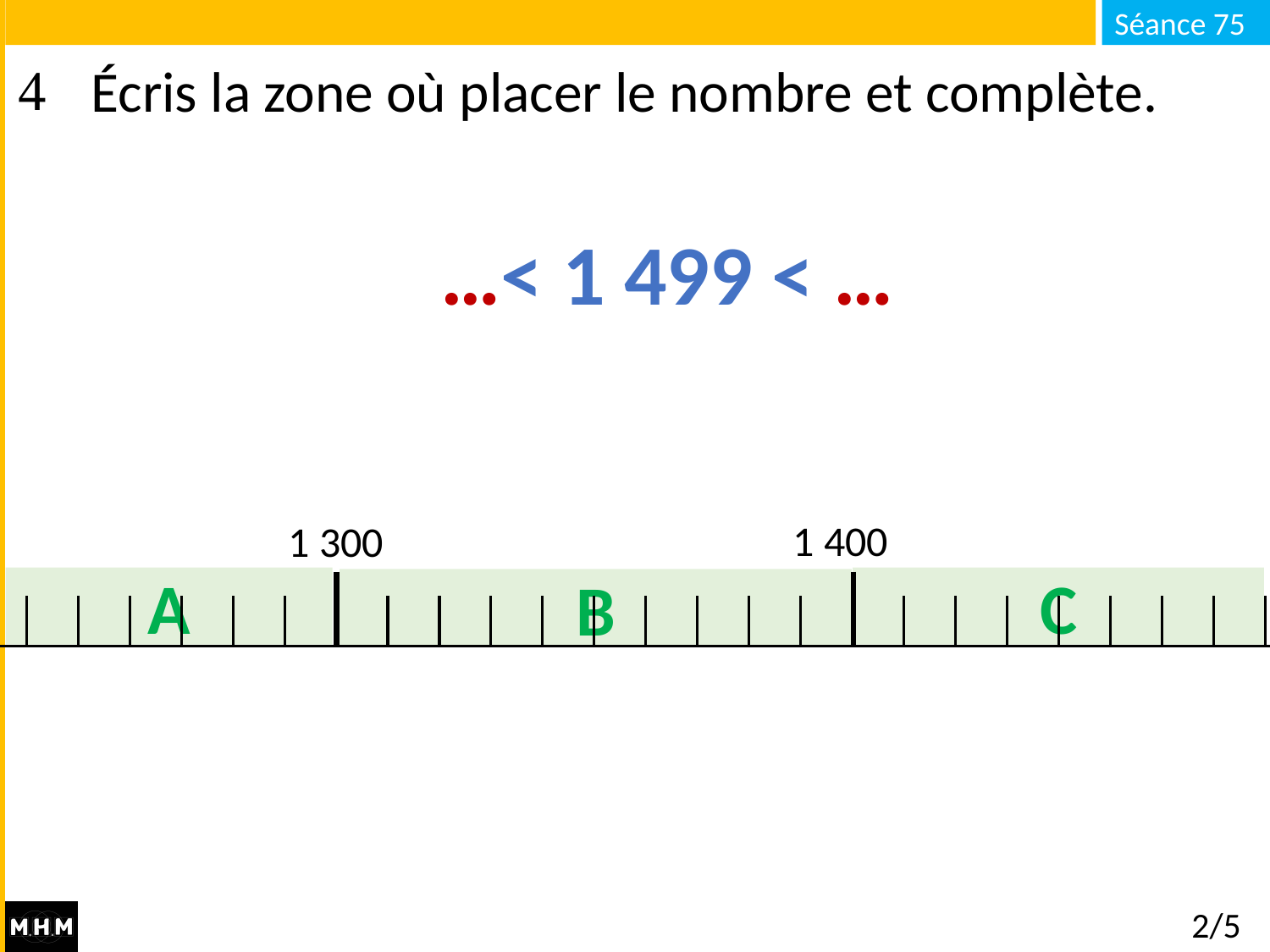

# Écris la zone où placer le nombre et complète.
…< 1 499 < …
 1 400
 1 300
A
C
B
2/5